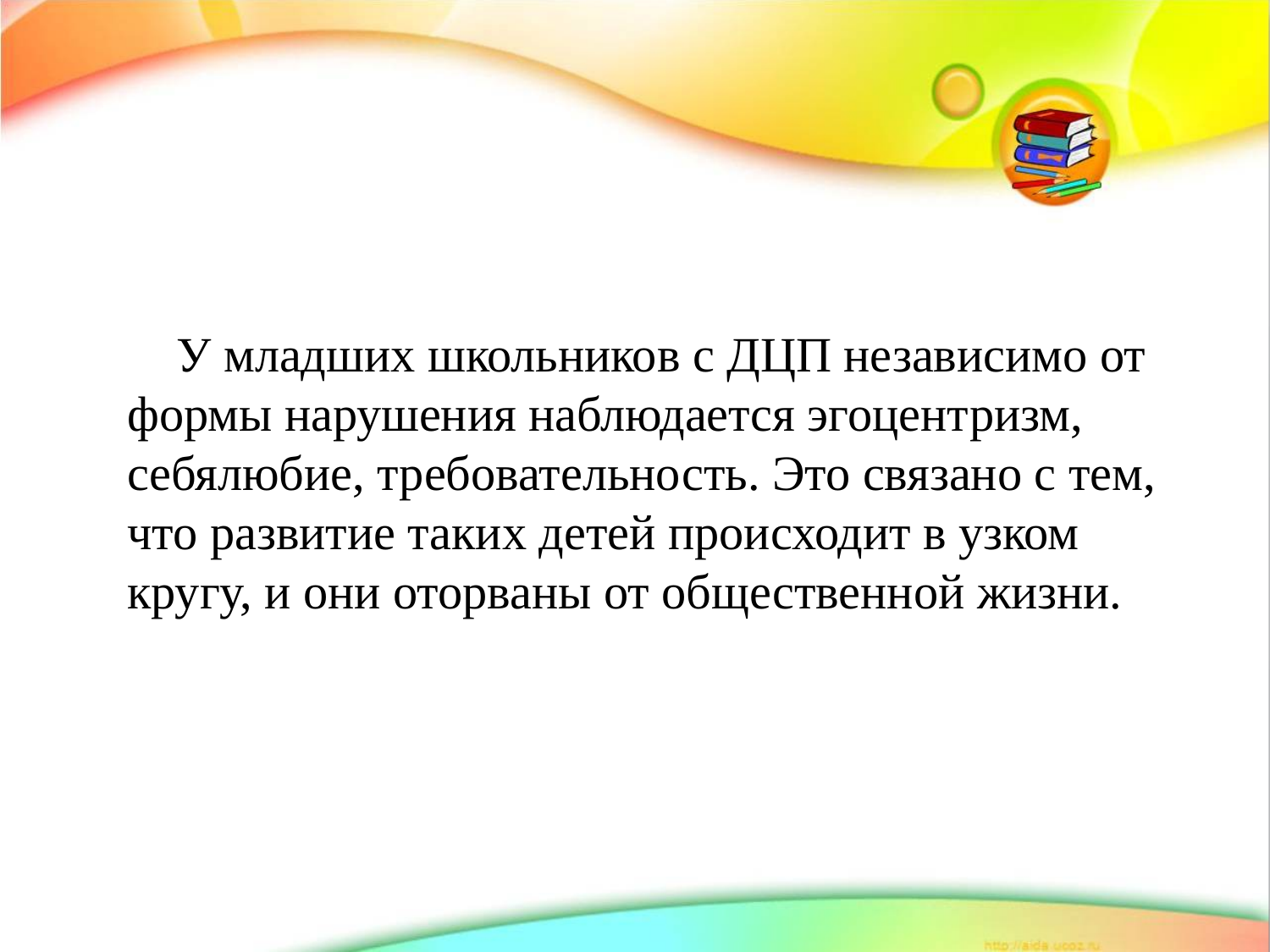

У младших школьников с ДЦП независимо от формы нарушения наблюдается эгоцентризм, себялюбие, требовательность. Это связано с тем, что развитие таких детей происходит в узком кругу, и они оторваны от общественной жизни.